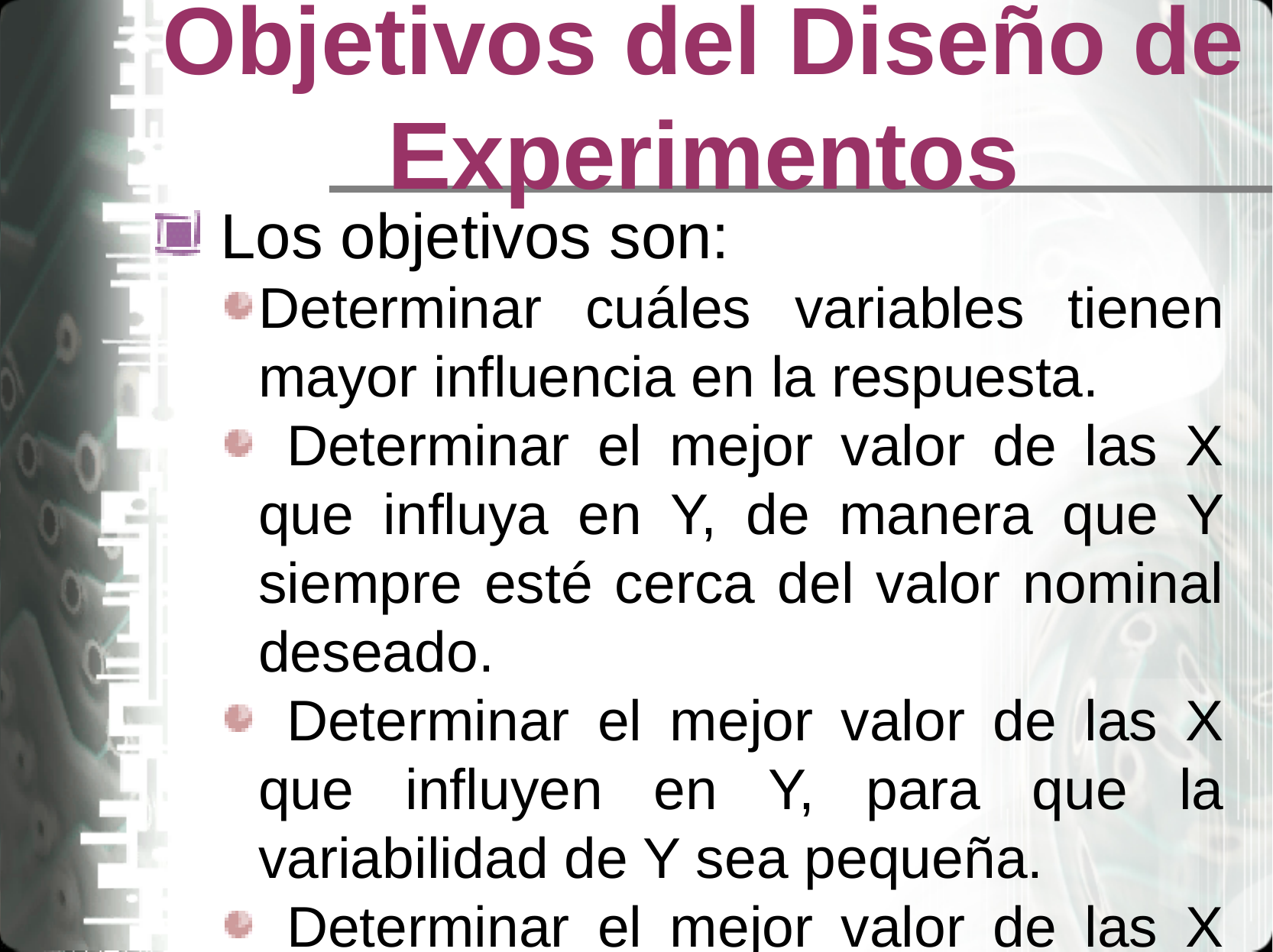

# Objetivos del Diseño de Experimentos
 Los objetivos son:
Determinar cuáles variables tienen mayor influencia en la respuesta.
 Determinar el mejor valor de las X que influya en Y, de manera que Y siempre esté cerca del valor nominal deseado.
 Determinar el mejor valor de las X que influyen en Y, para que la variabilidad de Y sea pequeña.
 Determinar el mejor valor de las X que influyen en Y, de modo que se minimicen los efectos de las variables incontrolables.